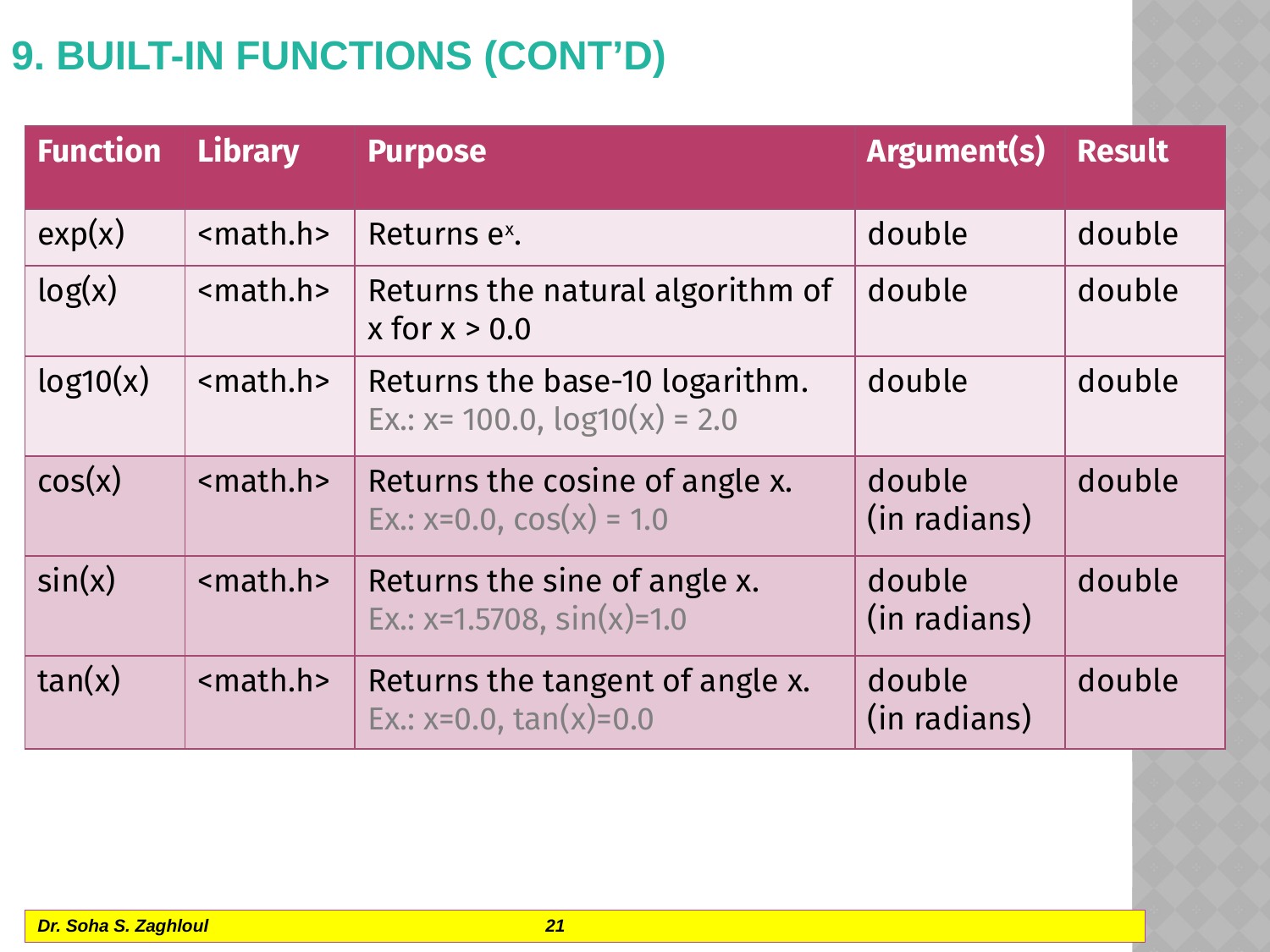

# 9. built-in functions (cont’d)
| Function | Library | Purpose | Argument(s) | Result |
| --- | --- | --- | --- | --- |
| exp(x) | <math.h> | Returns ex. | double | double |
| log(x) | <math.h> | Returns the natural algorithm of x for x > 0.0 | double | double |
| log10(x) | <math.h> | Returns the base-10 logarithm. Ex.: x= 100.0, log10(x) = 2.0 | double | double |
| cos(x) | <math.h> | Returns the cosine of angle x. Ex.: x=0.0, cos(x) = 1.0 | double (in radians) | double |
| sin(x) | <math.h> | Returns the sine of angle x. Ex.: x=1.5708, sin(x)=1.0 | double (in radians) | double |
| tan(x) | <math.h> | Returns the tangent of angle x. Ex.: x=0.0, tan(x)=0.0 | double (in radians) | double |
Dr. Soha S. Zaghloul			21